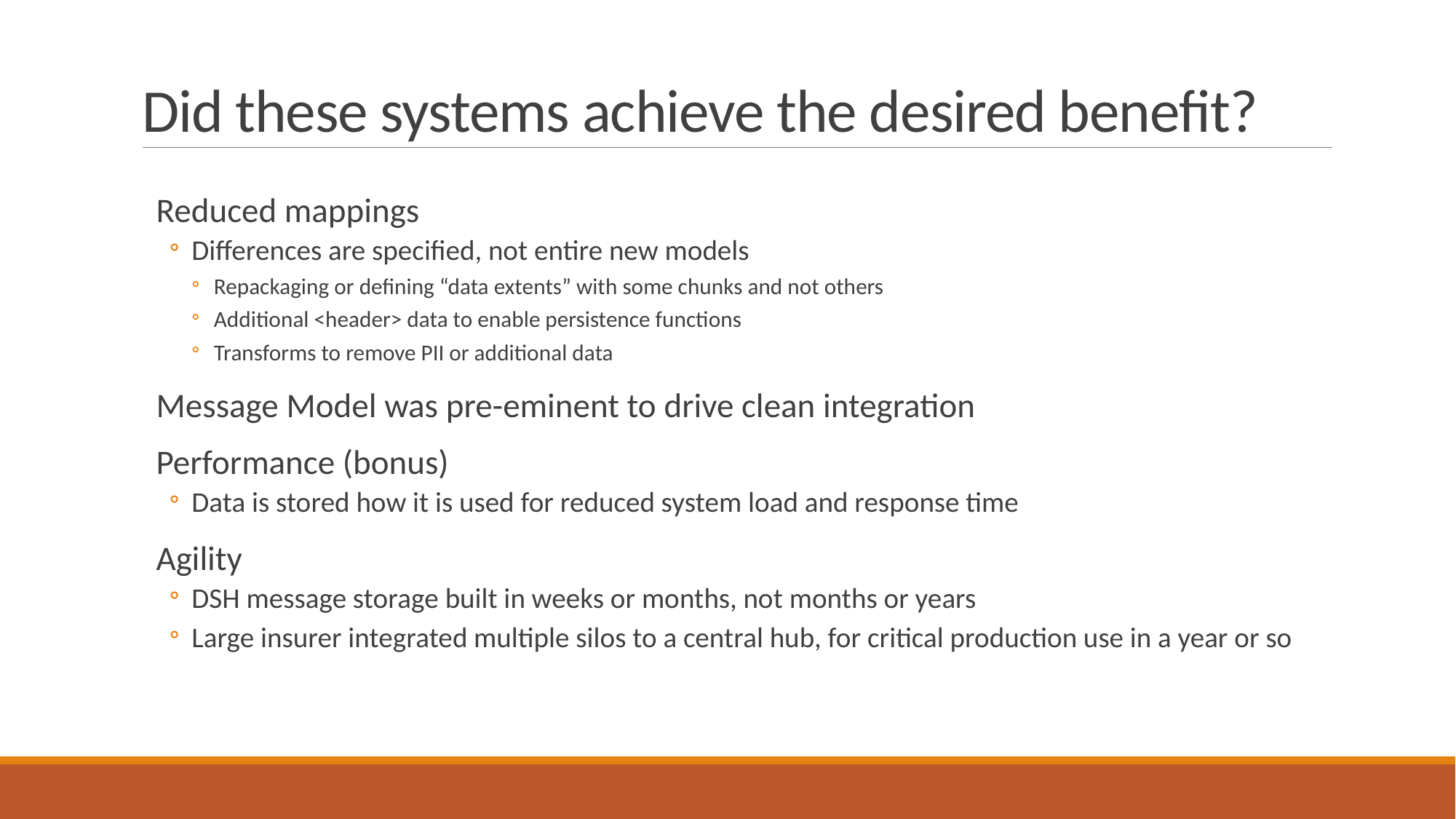

# Did these systems achieve the desired benefit?
Reduced mappings
Differences are specified, not entire new models
Repackaging or defining “data extents” with some chunks and not others
Additional <header> data to enable persistence functions
Transforms to remove PII or additional data
Message Model was pre-eminent to drive clean integration
Performance (bonus)
Data is stored how it is used for reduced system load and response time
Agility
DSH message storage built in weeks or months, not months or years
Large insurer integrated multiple silos to a central hub, for critical production use in a year or so